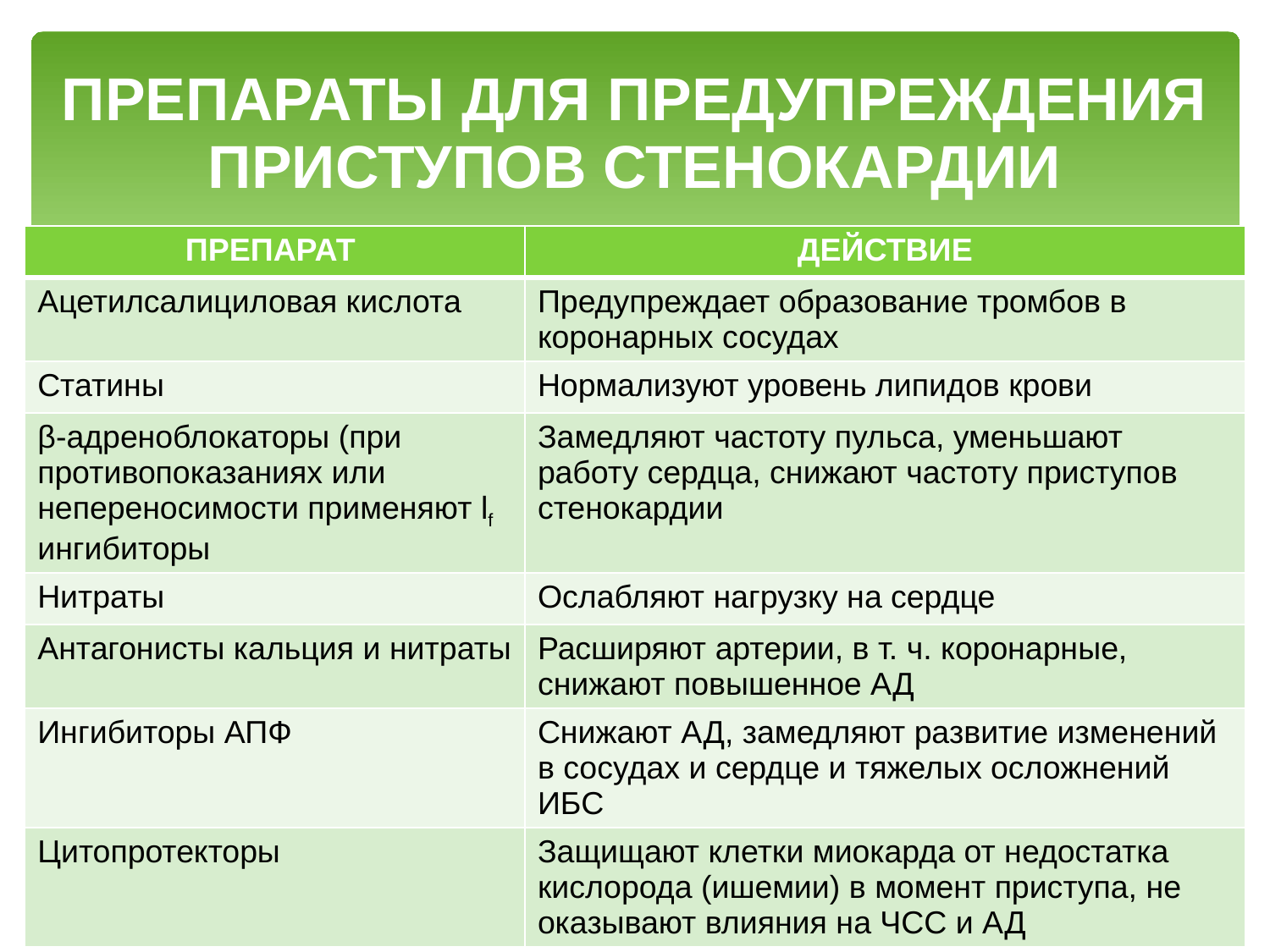

# ПРЕПАРАТЫ ДЛЯ ПРЕДУПРЕЖДЕНИЯ ПРИСТУПОВ СТЕНОКАРДИИ
| ПРЕПАРАТ | ДЕЙСТВИЕ |
| --- | --- |
| Ацетилсалициловая кислота | Предупреждает образование тромбов в коронарных сосудах |
| Статины | Нормализуют уровень липидов крови |
| β-адреноблокаторы (при противопоказаниях или непереносимости применяют lf ингибиторы | Замедляют частоту пульса, уменьшают работу сердца, снижают частоту приступов стенокардии |
| Нитраты | Ослабляют нагрузку на сердце |
| Антагонисты кальция и нитраты | Расширяют артерии, в т. ч. коронарные, снижают повышенное АД |
| Ингибиторы АПФ | Снижают АД, замедляют развитие изменений в сосудах и сердце и тяжелых осложнений ИБС |
| Цитопротекторы | Защищают клетки миокарда от недостатка кислорода (ишемии) в момент приступа, не оказывают влияния на ЧСС и АД |